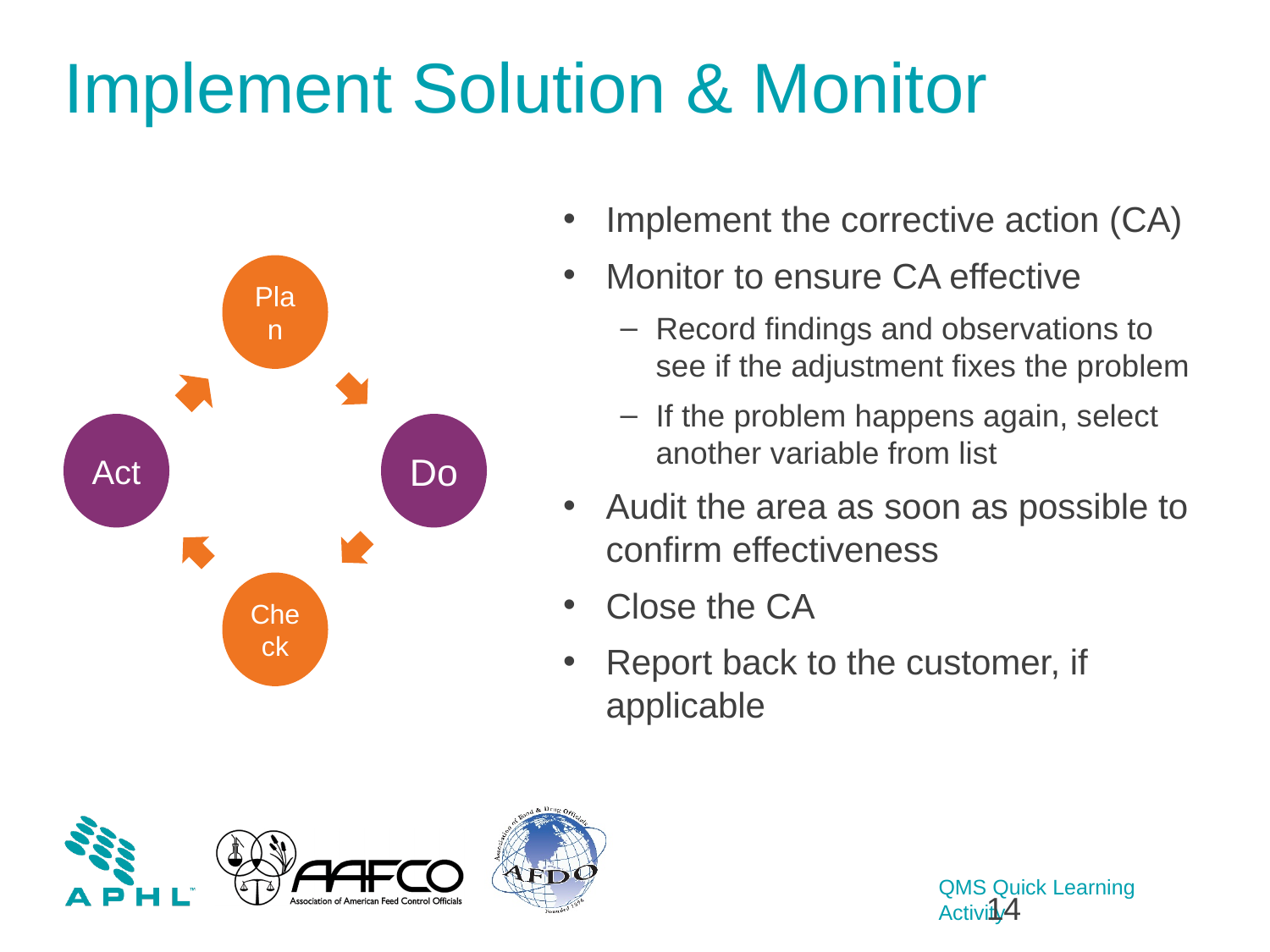

# Implement Solution & Monitor
Implement the corrective action (CA)
Monitor to ensure CA effective
Record findings and observations to see if the adjustment fixes the problem
If the problem happens again, select another variable from list
Audit the area as soon as possible to confirm effectiveness
Close the CA
Report back to the customer, if applicable

Plan
Do
Check
Act
14